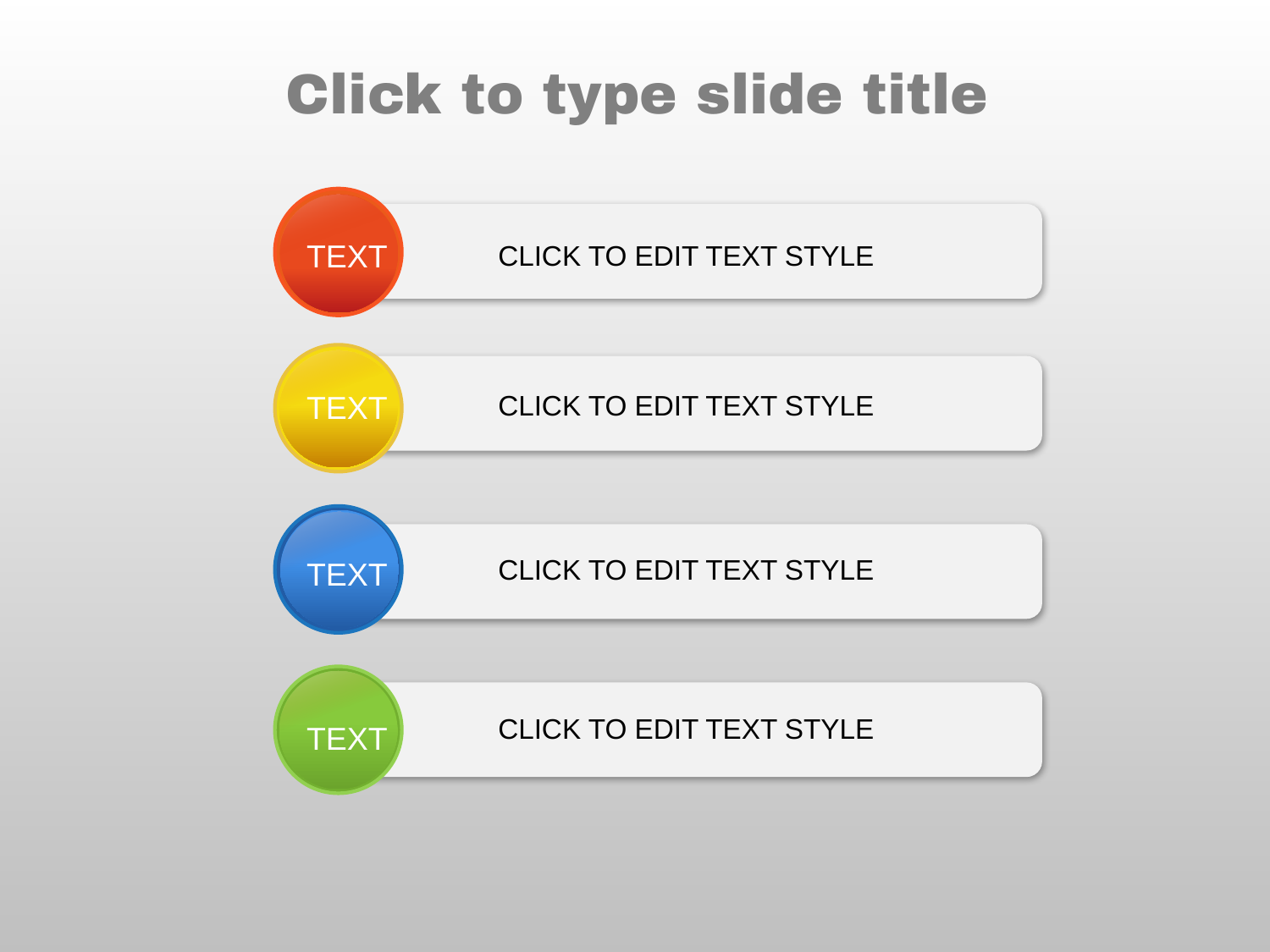

Click to type slide title

TEXT
CLICK TO EDIT TEXT STYLE

TEXT
CLICK TO EDIT TEXT STYLE

CLICK TO EDIT TEXT STYLE
TEXT

CLICK TO EDIT TEXT STYLE
TEXT